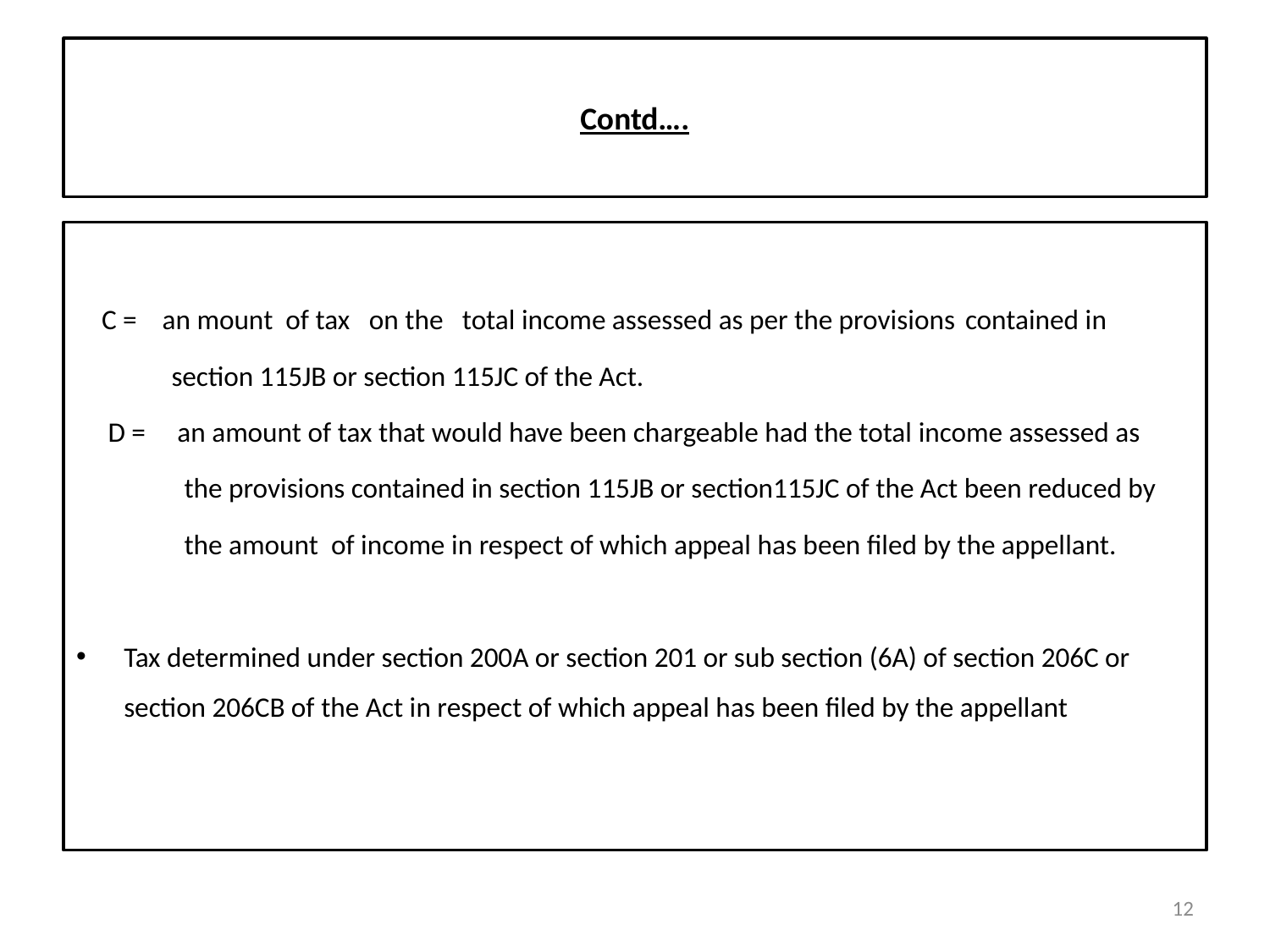

# Contd….

    C =    an mount  of tax   on the   total income assessed as per the provisions 	contained in
               section 115JB or section 115JC of the Act.
     D =     an amount of tax that would have been chargeable had the total income assessed as
                 the provisions contained in section 115JB or section115JC of the Act been reduced by
                 the amount  of income in respect of which appeal has been filed by the appellant.

Tax determined under section 200A or section 201 or sub section (6A) of section 206C or section 206CB of the Act in respect of which appeal has been filed by the appellant

12